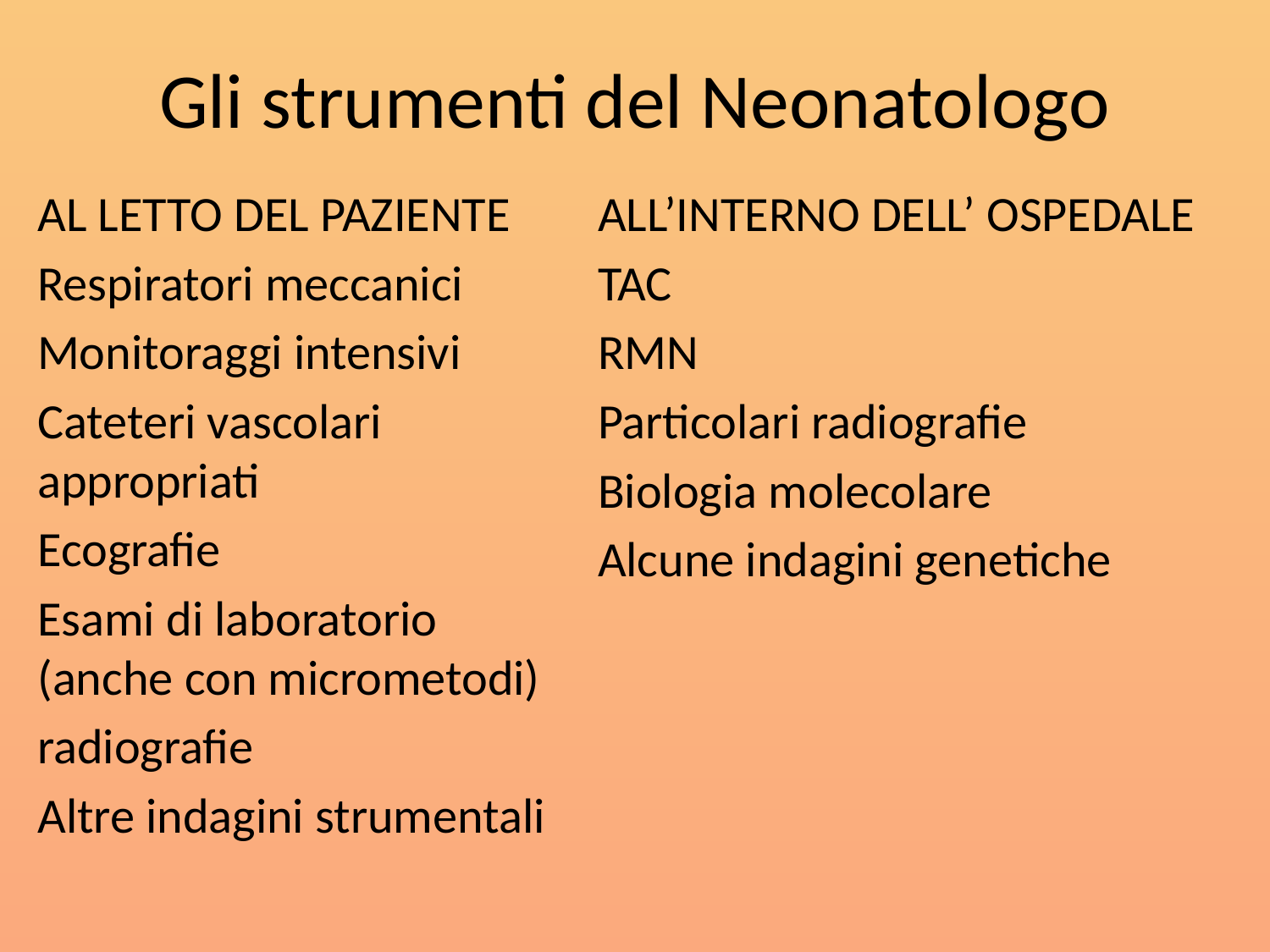

# Gli strumenti del Neonatologo
AL LETTO DEL PAZIENTE
Respiratori meccanici
Monitoraggi intensivi
Cateteri vascolari appropriati
Ecografie
Esami di laboratorio (anche con micrometodi)
radiografie
Altre indagini strumentali

ALL’INTERNO DELL’ OSPEDALE
TAC
RMN
Particolari radiografie
Biologia molecolare
Alcune indagini genetiche